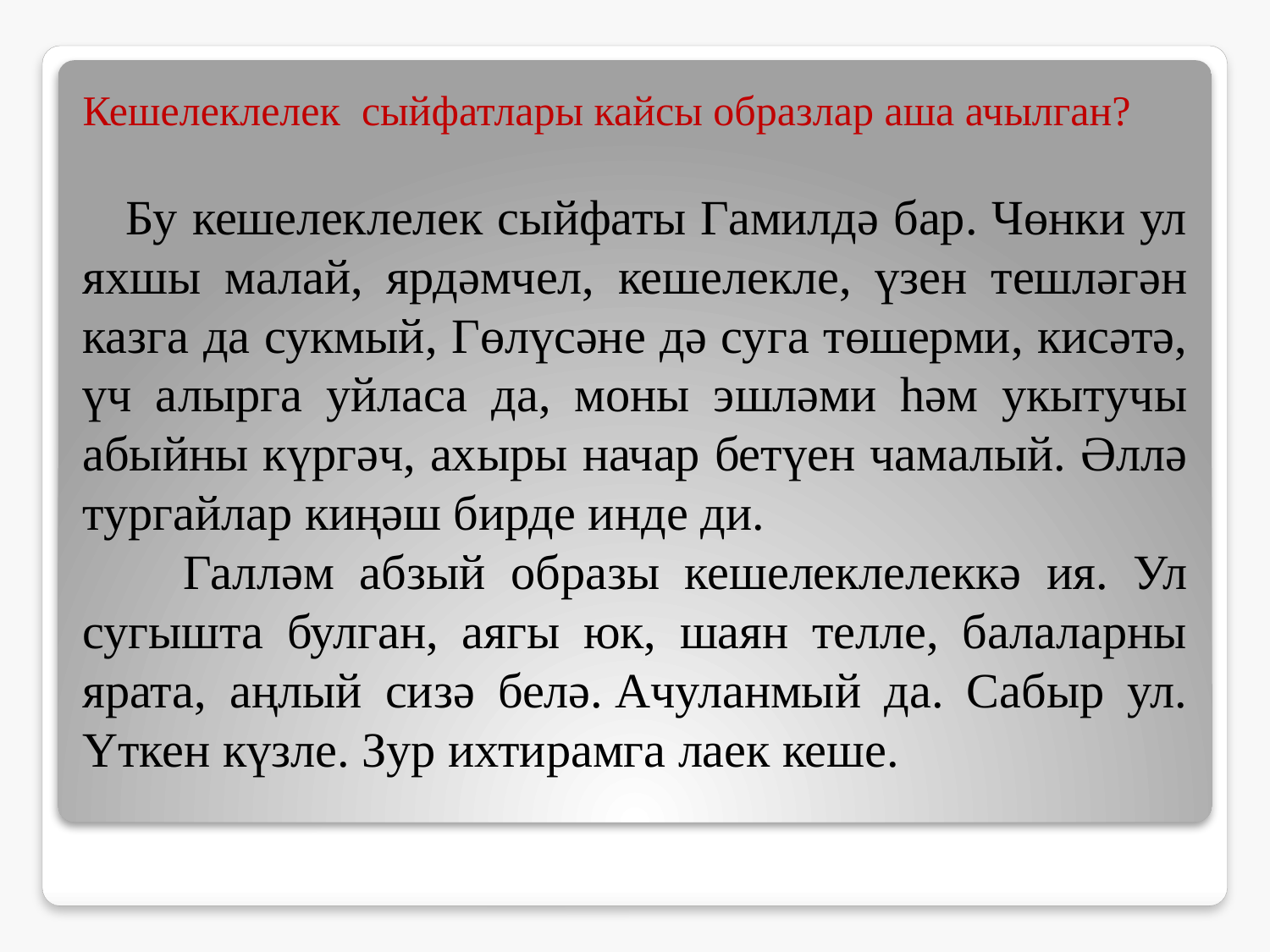

Кешелеклелек  сыйфатлары кайсы образлар аша ачылган?

   Бу кешелеклелек сыйфаты Гамилдә бар. Чөнки ул яхшы малай, ярдәмчел, кешелекле, үзен тешләгән казга да сукмый, Гөлүсәне дә суга төшерми, кисәтә, үч алырга уйласа да, моны эшләми һәм укытучы абыйны күргәч, ахыры начар бетүен чамалый. Әллә тургайлар киңәш бирде инде ди.
    Галләм абзый образы кешелеклелеккә ия. Ул сугышта булган, аягы юк, шаян телле, балаларны ярата, аңлый сизә белә. Ачуланмый да. Сабыр ул. Үткен күзле. Зур ихтирамга лаек кеше.
#